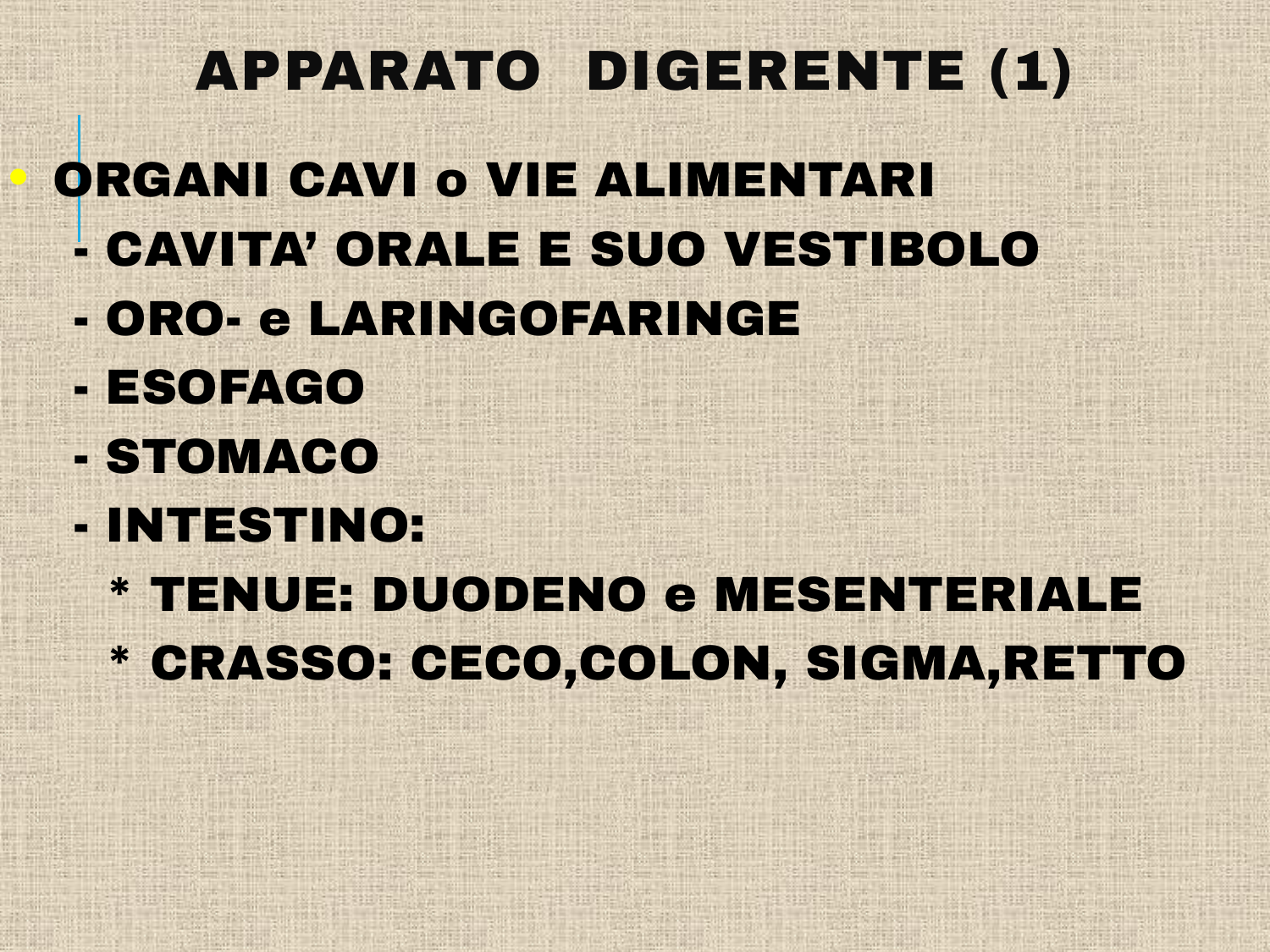

# APPARATO  DIGERENTE (1)
ORGANI CAVI o VIE ALIMENTARI
    - CAVITA’ ORALE E SUO VESTIBOLO
    - ORO- e LARINGOFARINGE
    - ESOFAGO
    - STOMACO
    - INTESTINO:
      * TENUE: DUODENO e MESENTERIALE
      * CRASSO: CECO,COLON, SIGMA,RETTO